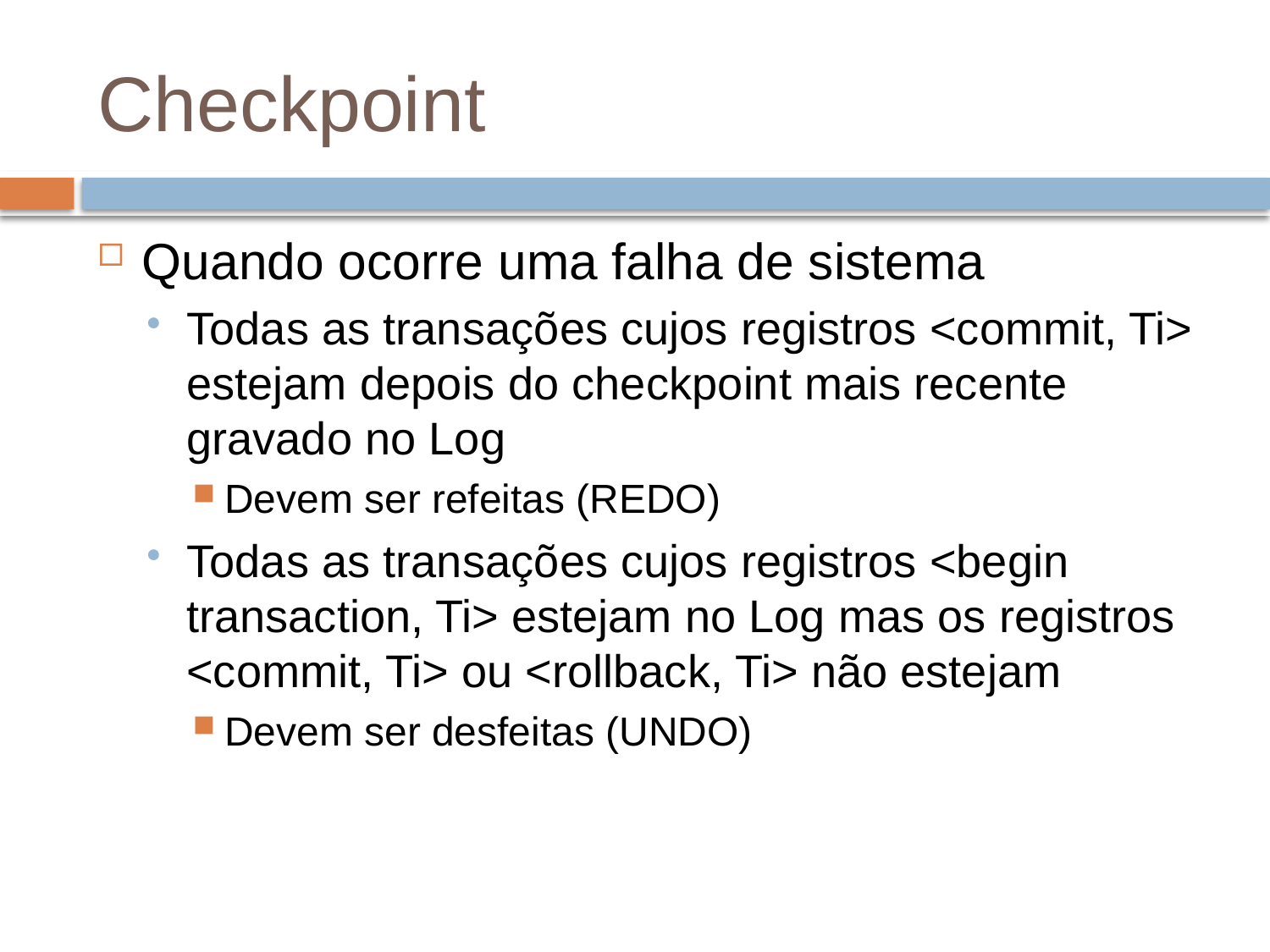

# Checkpoint
Quando ocorre uma falha de sistema
Todas as transações cujos registros <commit, Ti> estejam depois do checkpoint mais recente gravado no Log
Devem ser refeitas (REDO)
Todas as transações cujos registros <begin transaction, Ti> estejam no Log mas os registros <commit, Ti> ou <rollback, Ti> não estejam
Devem ser desfeitas (UNDO)